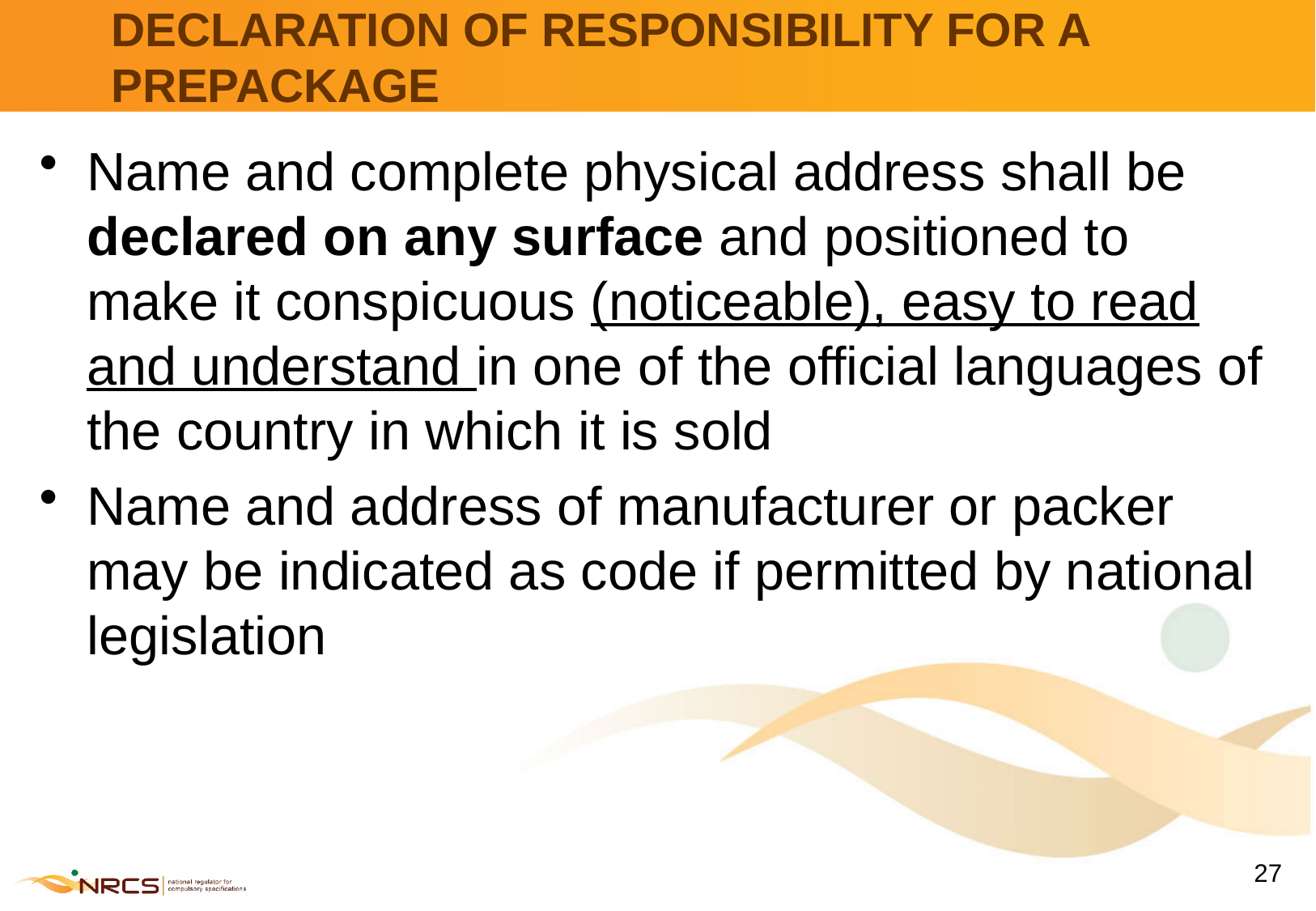

# DECLARATION OF RESPONSIBILITY FOR A PREPACKAGE
Name and complete physical address shall be declared on any surface and positioned to make it conspicuous (noticeable), easy to read and understand in one of the official languages of the country in which it is sold
Name and address of manufacturer or packer may be indicated as code if permitted by national legislation
27